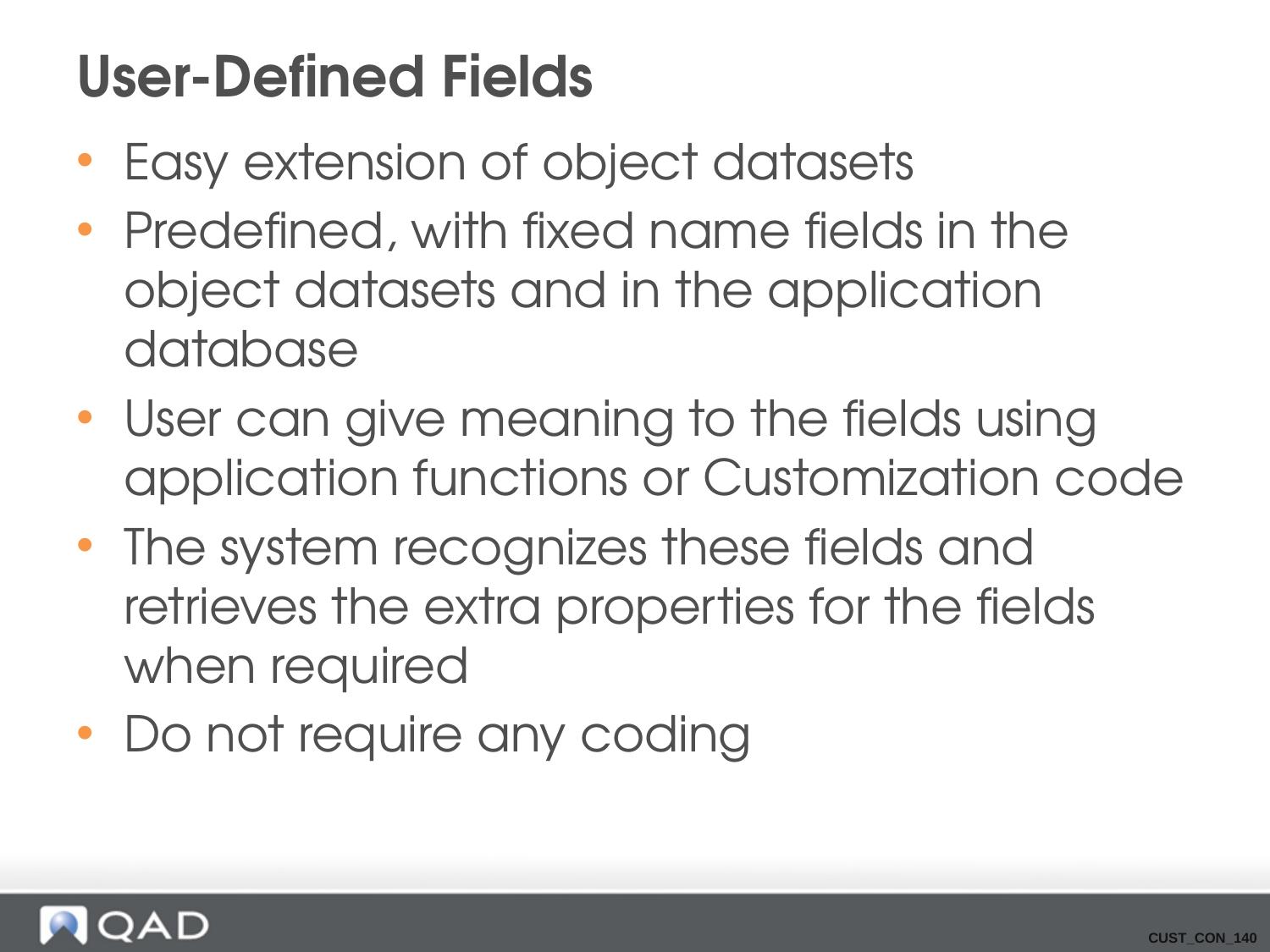

# User-Defined Fields
Easy extension of object datasets
Predefined, with fixed name fields in the object datasets and in the application database
User can give meaning to the fields using application functions or Customization code
The system recognizes these fields and retrieves the extra properties for the fields when required
Do not require any coding
CUST_CON_140